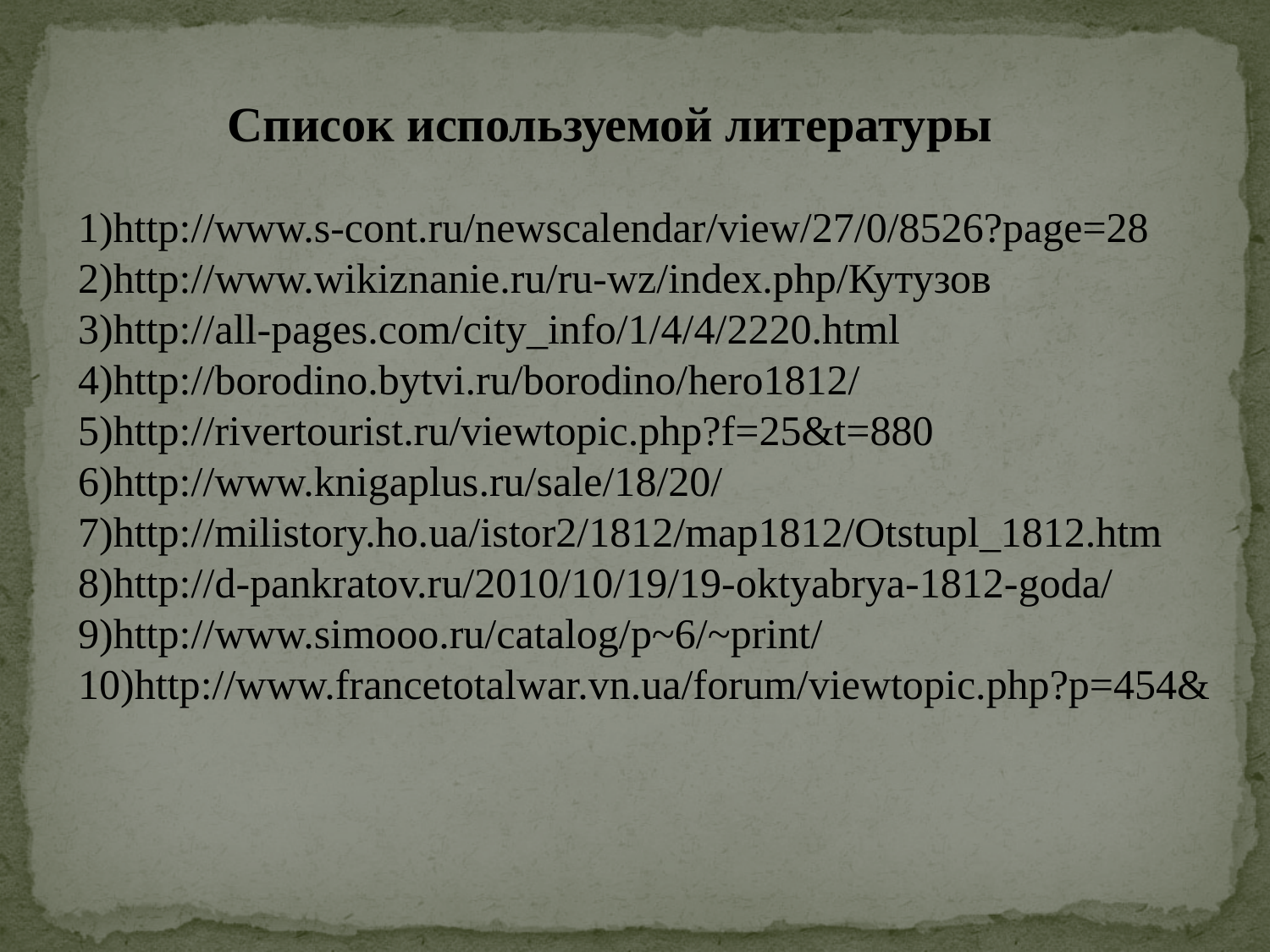

Список используемой литературы
# 1)http://www.s-cont.ru/newscalendar/view/27/0/8526?page=28 2)http://www.wikiznanie.ru/ru-wz/index.php/Кутузов 3)http://all-pages.com/city_info/1/4/4/2220.html 4)http://borodino.bytvi.ru/borodino/hero1812/ 5)http://rivertourist.ru/viewtopic.php?f=25&t=880 6)http://www.knigaplus.ru/sale/18/20/ 7)http://milistory.ho.ua/istor2/1812/map1812/Otstupl_1812.htm 8)http://d-pankratov.ru/2010/10/19/19-oktyabrya-1812-goda/ 9)http://www.simooo.ru/catalog/p~6/~print/ 10)http://www.francetotalwar.vn.ua/forum/viewtopic.php?p=454&